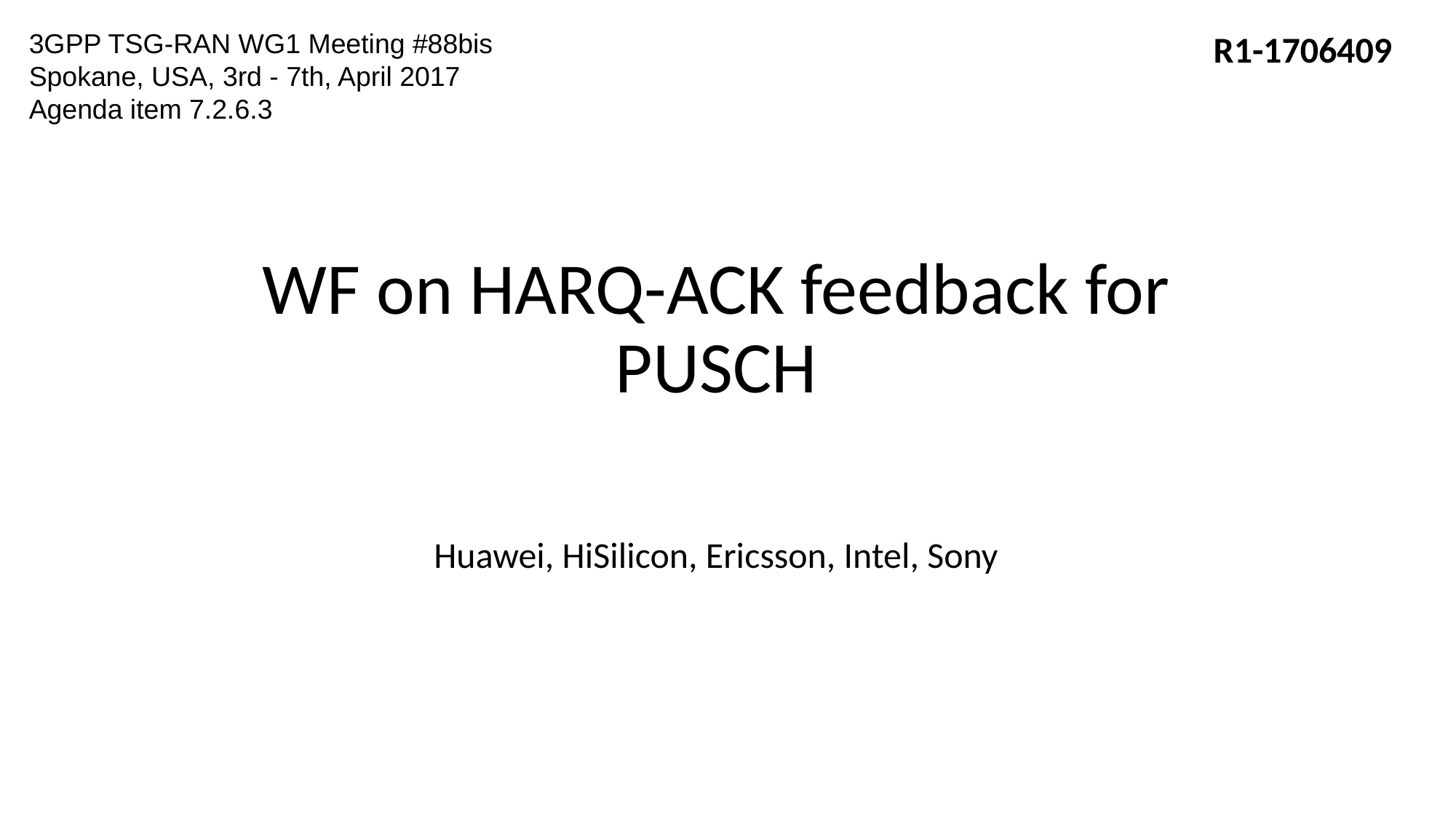

3GPP TSG-RAN WG1 Meeting #88bis
Spokane, USA, 3rd - 7th, April 2017
Agenda item 7.2.6.3
R1-1706409
# WF on HARQ-ACK feedback for PUSCH
Huawei, HiSilicon, Ericsson, Intel, Sony